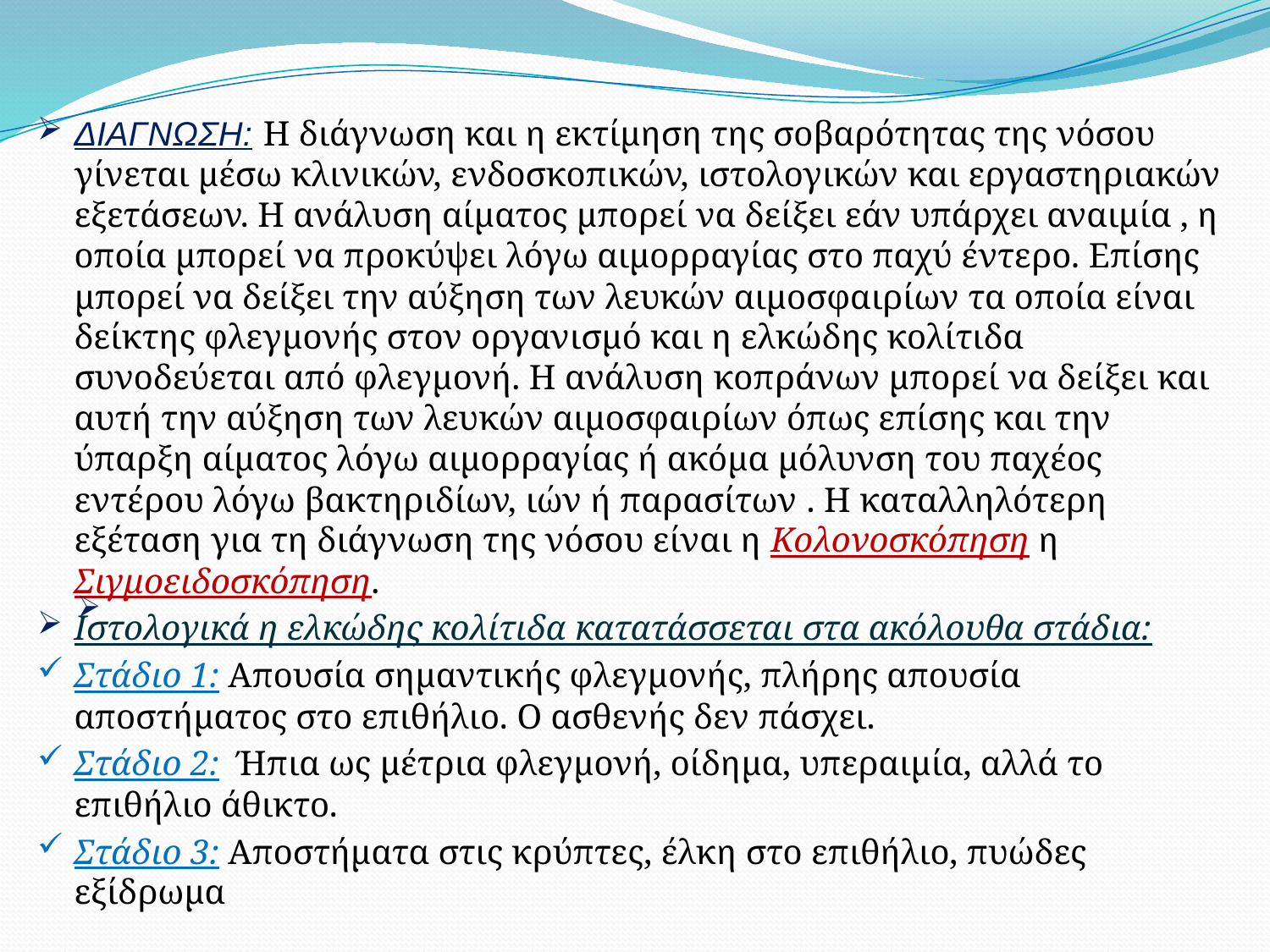

ΔΙΑΓΝΩΣΗ: Η διάγνωση και η εκτίμηση της σοβαρότητας της νόσου γίνεται μέσω κλινικών, ενδοσκοπικών, ιστολογικών και εργαστηριακών εξετάσεων. Η ανάλυση αίματος μπορεί να δείξει εάν υπάρχει αναιμία , η οποία μπορεί να προκύψει λόγω αιμορραγίας στο παχύ έντερο. Επίσης μπορεί να δείξει την αύξηση των λευκών αιμοσφαιρίων τα οποία είναι δείκτης φλεγμονής στον οργανισμό και η ελκώδης κολίτιδα συνοδεύεται από φλεγμονή. Η ανάλυση κοπράνων μπορεί να δείξει και αυτή την αύξηση των λευκών αιμοσφαιρίων όπως επίσης και την ύπαρξη αίματος λόγω αιμορραγίας ή ακόμα μόλυνση του παχέος εντέρου λόγω βακτηριδίων, ιών ή παρασίτων . Η καταλληλότερη εξέταση για τη διάγνωση της νόσου είναι η Κολονοσκόπηση η Σιγμοειδοσκόπηση.
Ιστολογικά η ελκώδης κολίτιδα κατατάσσεται στα ακόλουθα στάδια:
Στάδιο 1: Απουσία σημαντικής φλεγμονής, πλήρης απουσία αποστήματος στο επιθήλιο. Ο ασθενής δεν πάσχει.
Στάδιο 2:  Ήπια ως μέτρια φλεγμονή, οίδημα, υπεραιμία, αλλά το επιθήλιο άθικτο.
Στάδιο 3: Αποστήματα στις κρύπτες, έλκη στο επιθήλιο, πυώδες εξίδρωμα